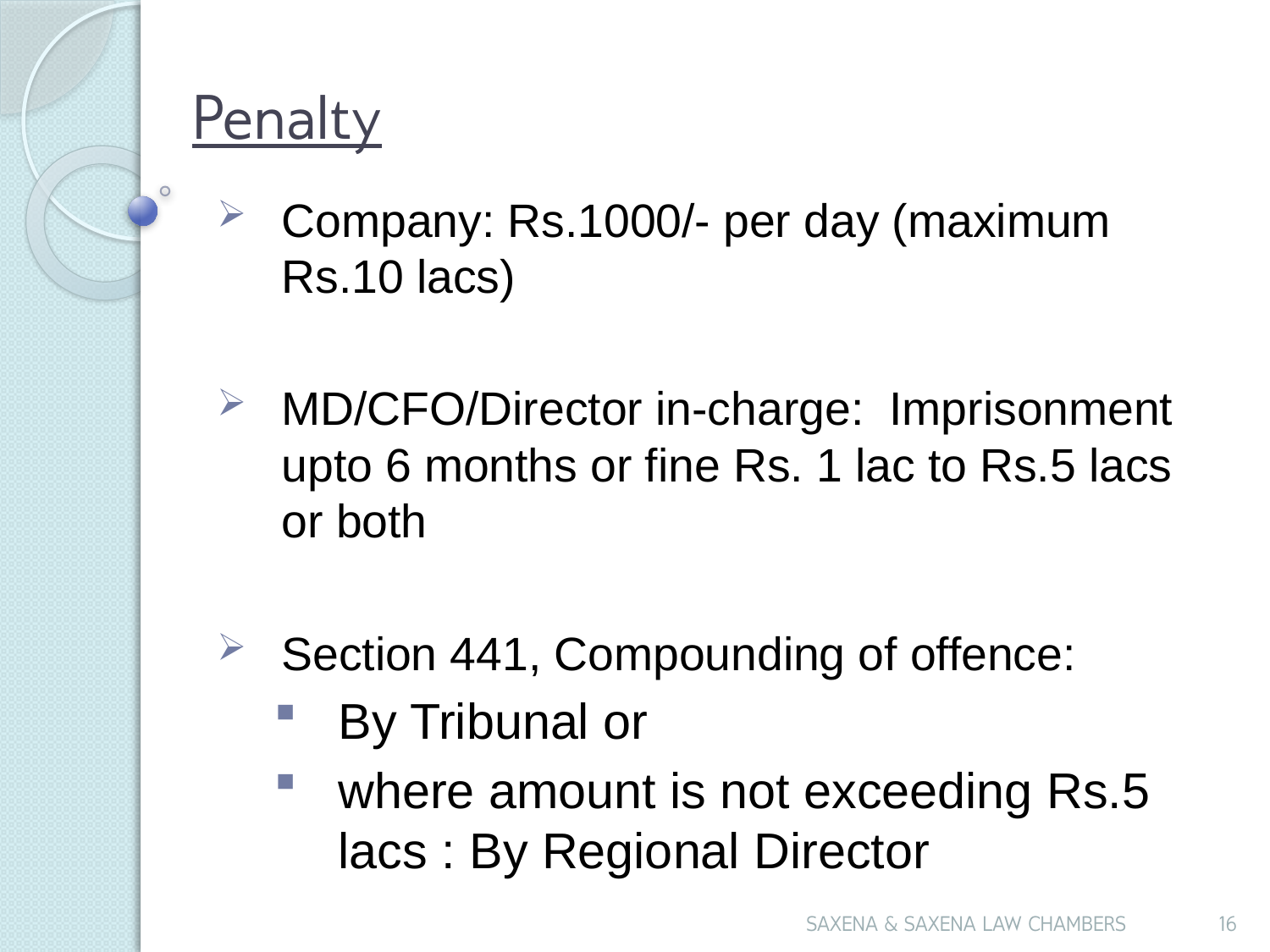

# Penalty
Company: Rs.1000/- per day (maximum Rs.10 lacs)

MD/CFO/Director in-charge:  Imprisonment upto 6 months or fine Rs. 1 lac to Rs.5 lacs or both

Section 441, Compounding of offence:
By Tribunal or
where amount is not exceeding Rs.5 lacs : By Regional Director

SAXENA & SAXENA LAW CHAMBERS
16